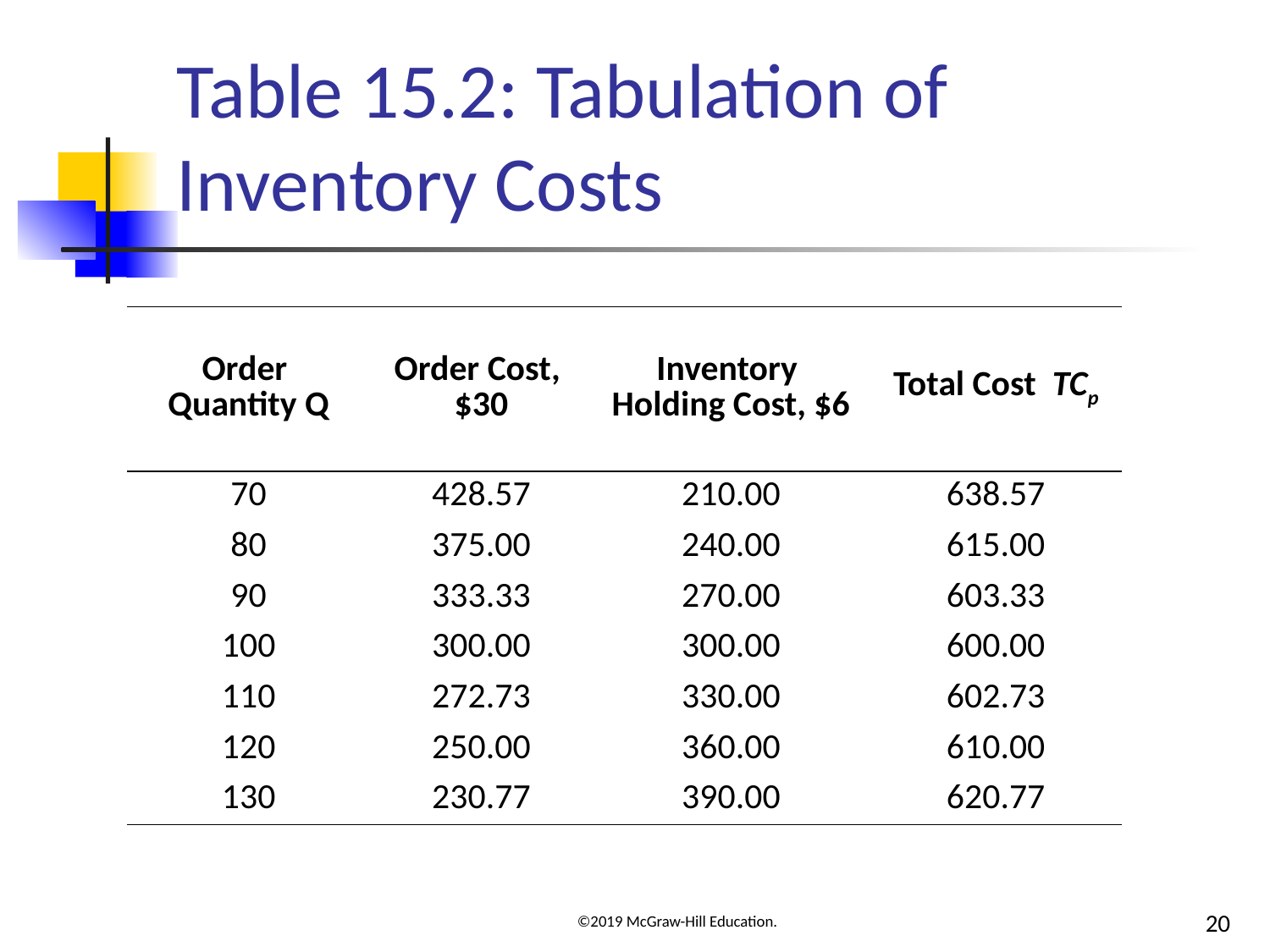

# Table 15.2: Tabulation of Inventory Costs
| Order Quantity Q | Order Cost, $30 | Inventory Holding Cost, $6 | Total Cost  TCp |
| --- | --- | --- | --- |
| 70 | 428.57 | 210.00 | 638.57 |
| 80 | 375.00 | 240.00 | 615.00 |
| 90 | 333.33 | 270.00 | 603.33 |
| 100 | 300.00 | 300.00 | 600.00 |
| 110 | 272.73 | 330.00 | 602.73 |
| 120 | 250.00 | 360.00 | 610.00 |
| 130 | 230.77 | 390.00 | 620.77 |